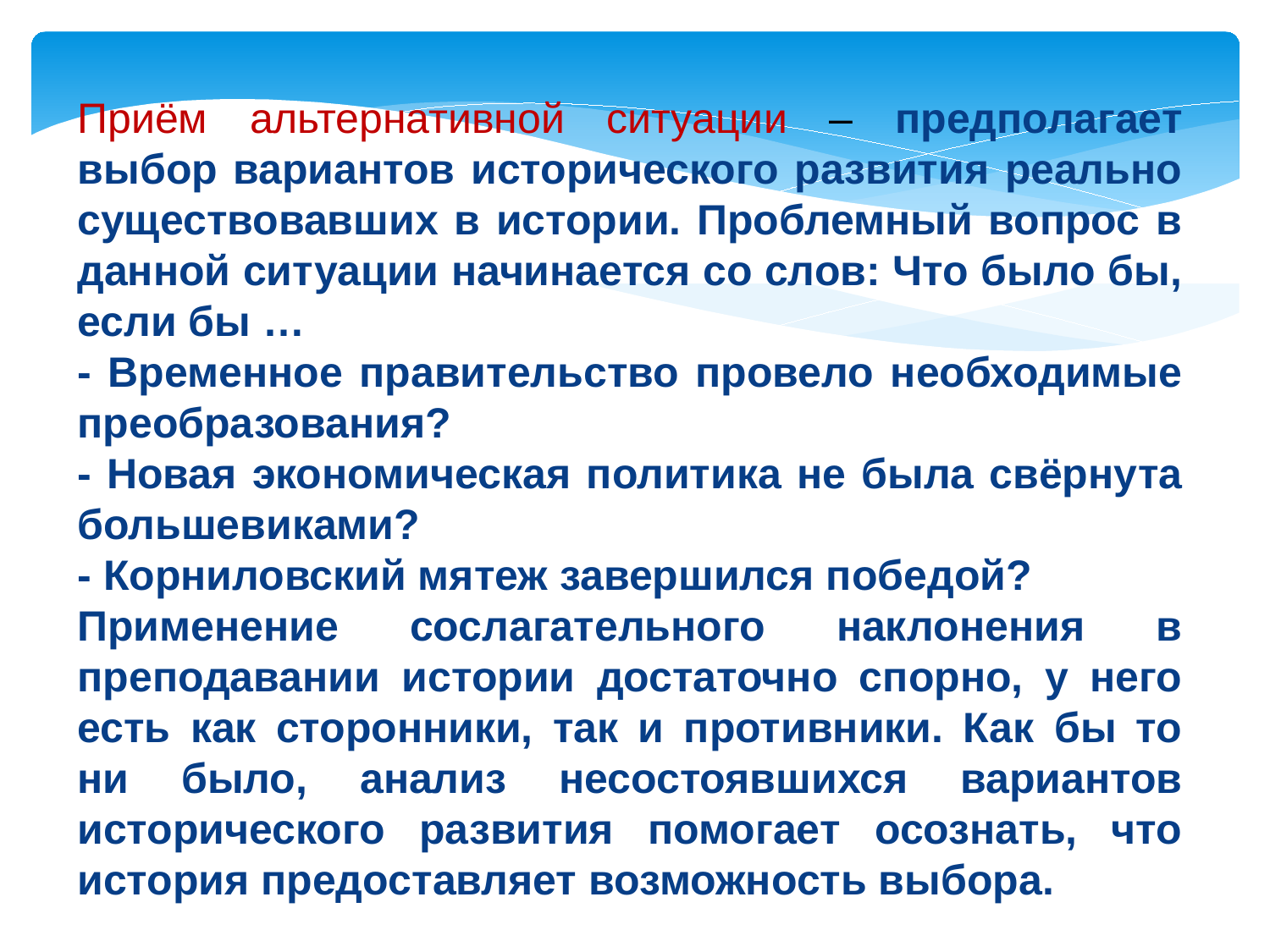

Приём альтернативной ситуации – предполагает выбор вариантов исторического развития реально существовавших в истории. Проблемный вопрос в данной ситуации начинается со слов: Что было бы, если бы …
- Временное правительство провело необходимые преобразования?
- Новая экономическая политика не была свёрнута большевиками?
- Корниловский мятеж завершился победой?
Применение сослагательного наклонения в преподавании истории достаточно спорно, у него есть как сторонники, так и противники. Как бы то ни было, анализ несостоявшихся вариантов исторического развития помогает осознать, что история предоставляет возможность выбора.